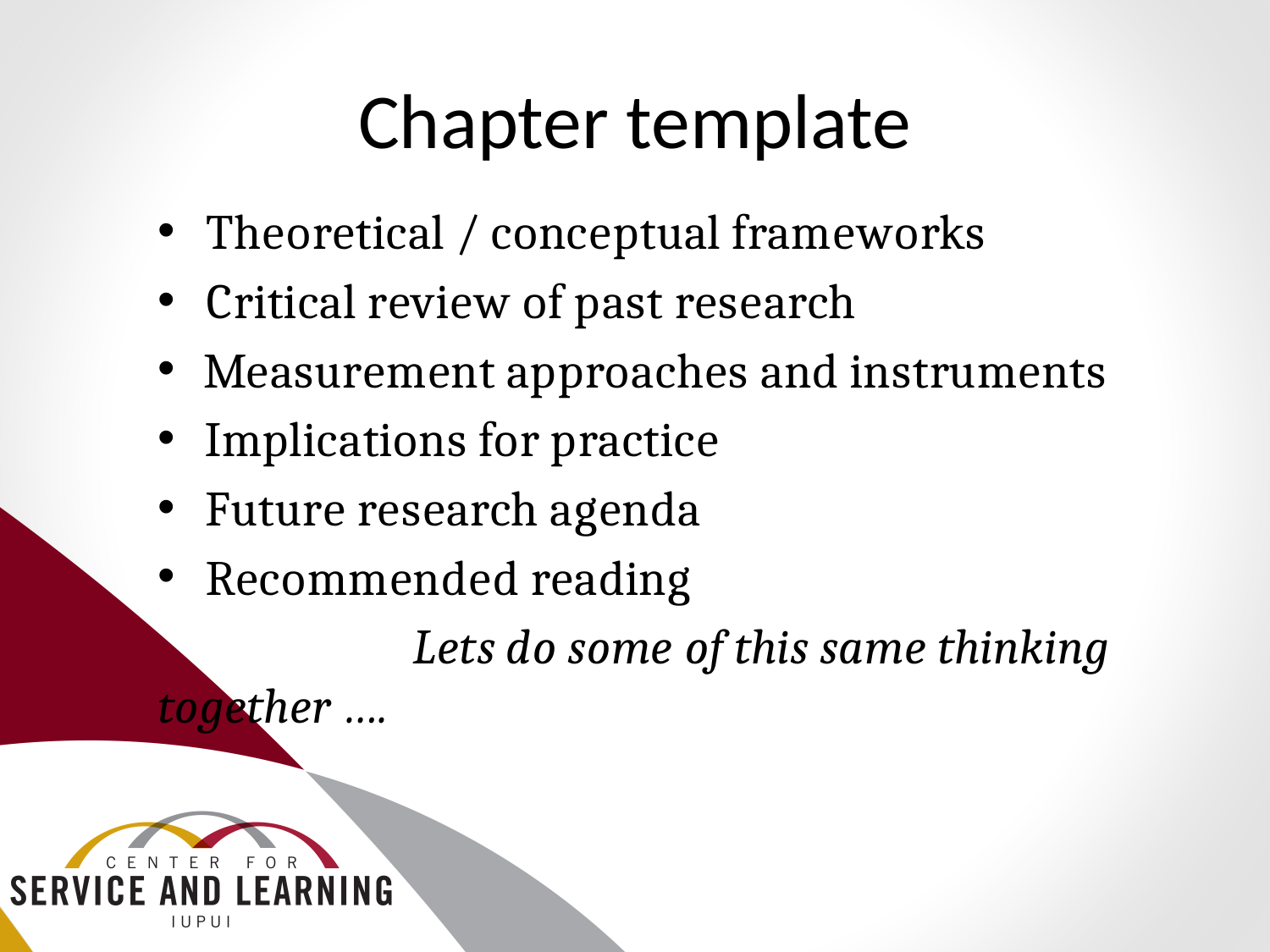

# Chapter template
Theoretical / conceptual frameworks
Critical review of past research
Measurement approaches and instruments
Implications for practice
Future research agenda
Recommended reading
		Lets do some of this same thinking together ….